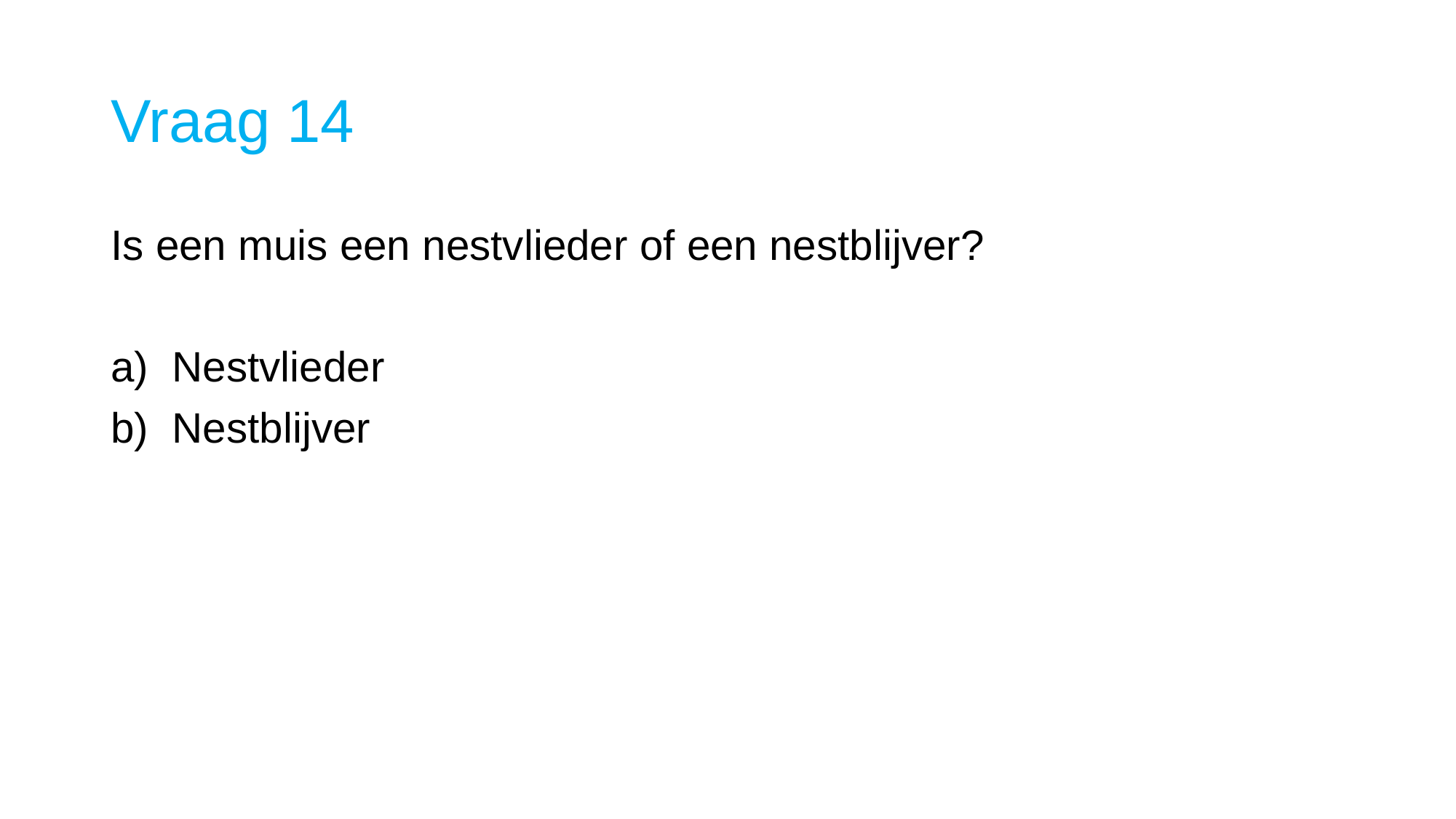

# Vraag 14
Is een muis een nestvlieder of een nestblijver?

Nestvlieder
Nestblijver